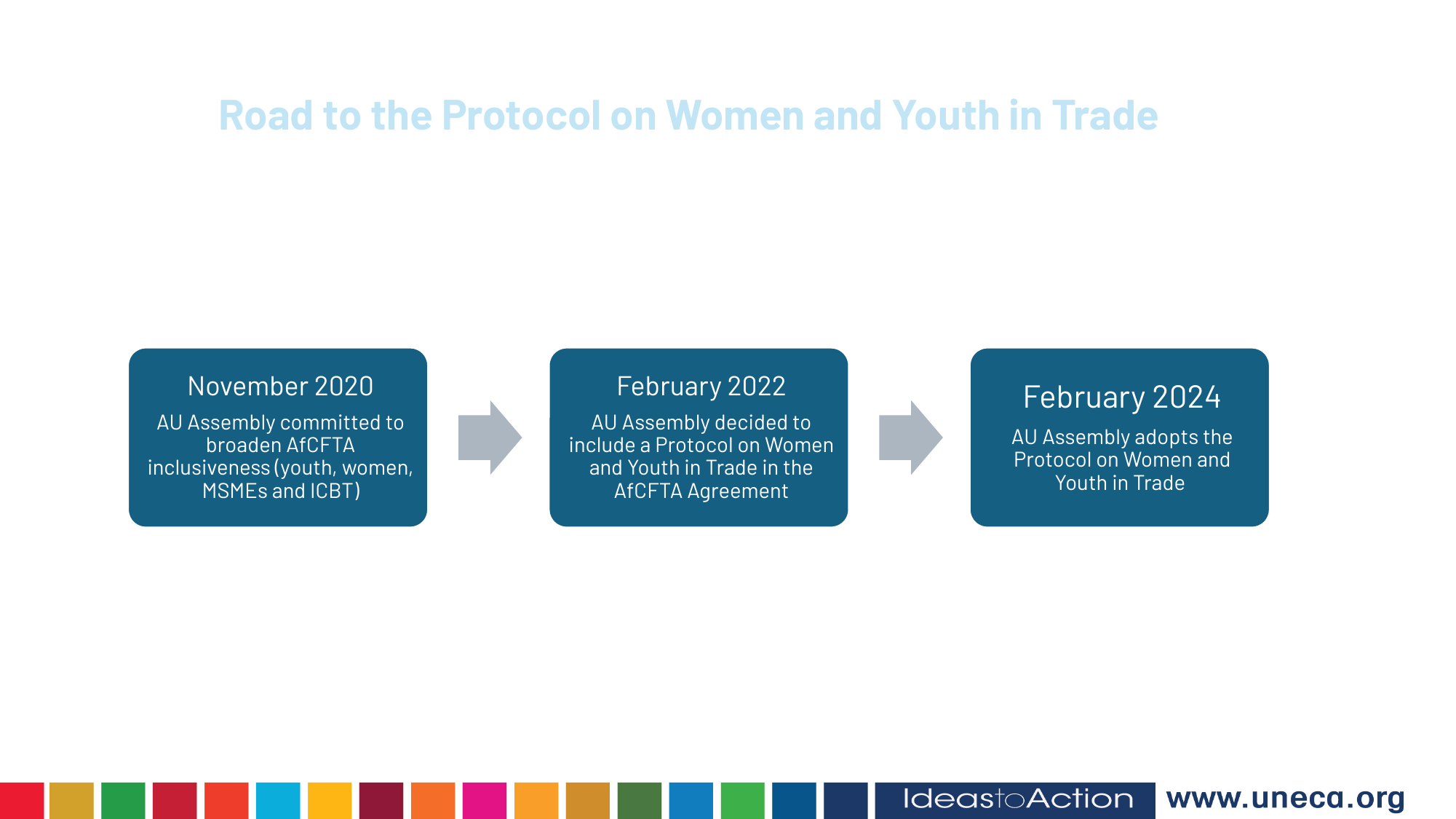

Road to the Protocol on Women and Youth in Trade

November 2020
AU Assembly committed to broaden AfCFTA inclusiveness (youth, women, MSMEs and ICBT)

February 2022
AU Assembly decided to include a Protocol on Women and Youth in Trade in the AfCFTA Agreement

February 2024
AU Assembly adopts the Protocol on Women and Youth in Trade